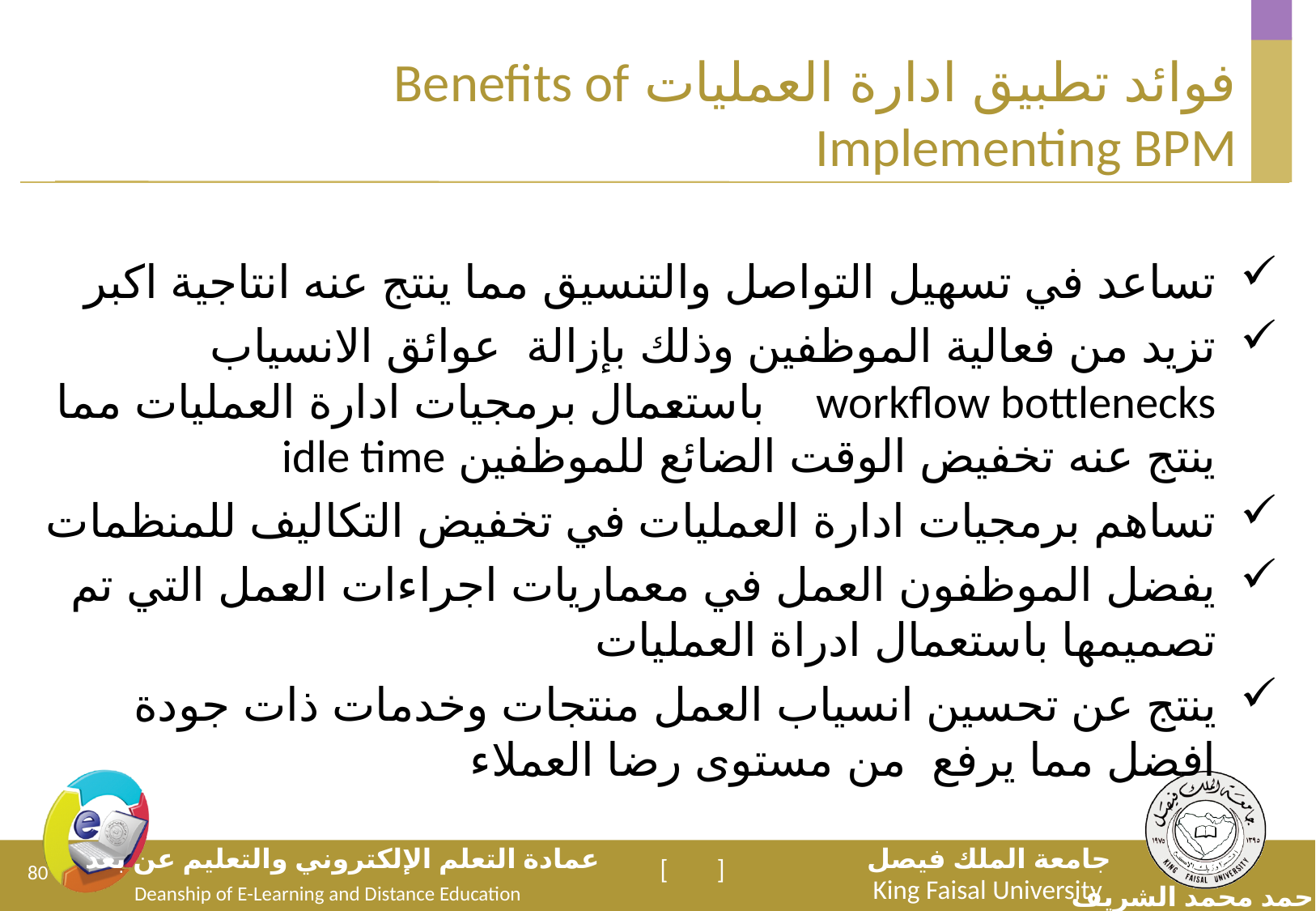

# فوائد تطبيق ادارة العمليات Benefits of Implementing BPM

تساعد في تسهيل التواصل والتنسيق مما ينتج عنه انتاجية اكبر
تزيد من فعالية الموظفين وذلك بإزالة  عوائق الانسياب workflow bottlenecks    باستعمال برمجيات ادارة العمليات مما ينتج عنه تخفيض الوقت الضائع للموظفين idle time
تساهم برمجيات ادارة العمليات في تخفيض التكاليف للمنظمات
يفضل الموظفون العمل في معماريات اجراءات العمل التي تم تصميمها باستعمال ادراة العمليات
ينتج عن تحسين انسياب العمل منتجات وخدمات ذات جودة افضل مما يرفع  من مستوى رضا العملاء
80